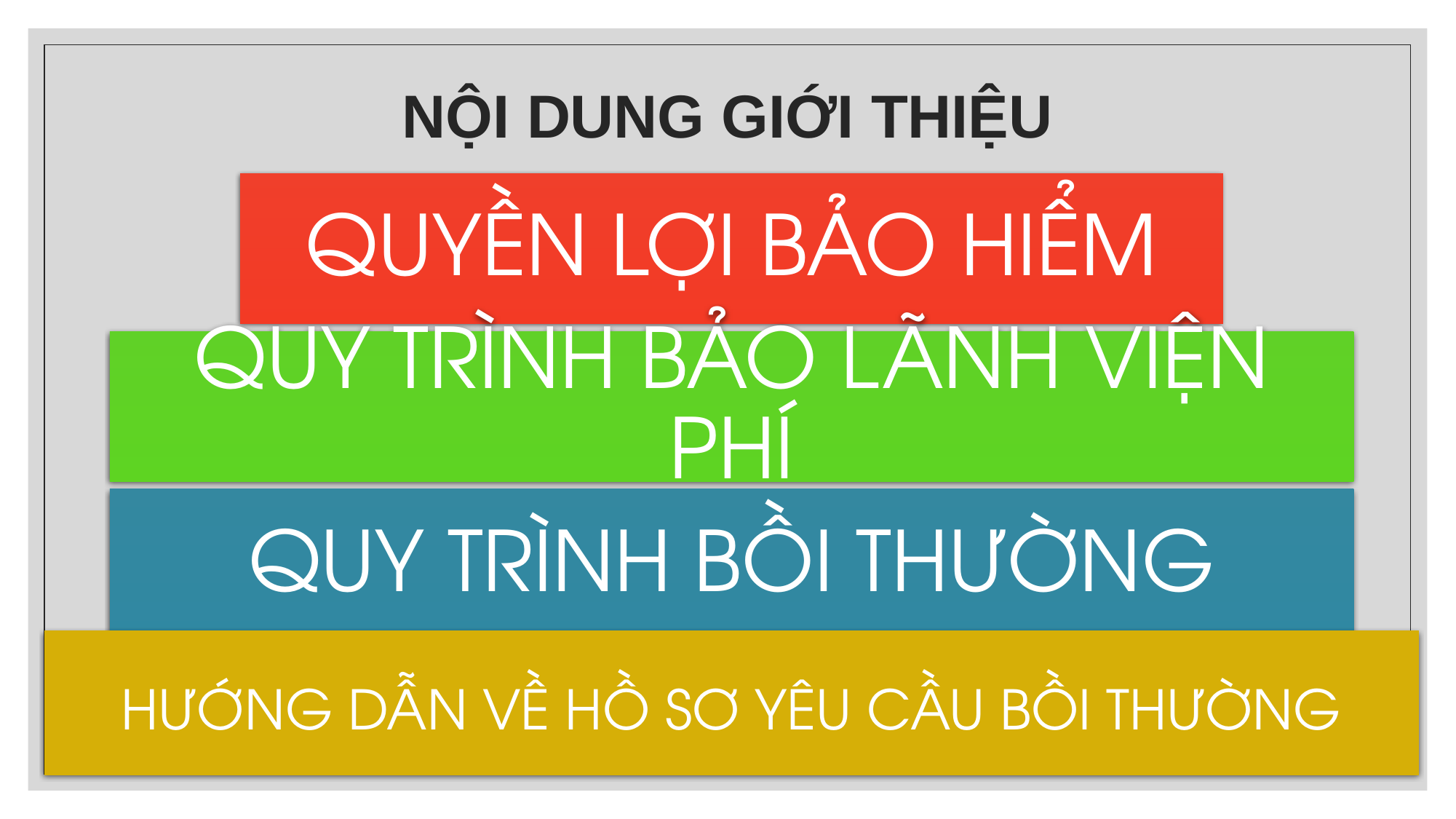

# NỘI DUNG GIỚI THIỆU
QUYỀN LỢI BẢO HIỂM
QUY TRÌNH BẢO LÃNH VIỆN PHÍ
QUY TRÌNH BỒI THƯỜNG

HƯỚNG DẪN VỀ HỒ SƠ YÊU CẦU BỒI THƯỜNG